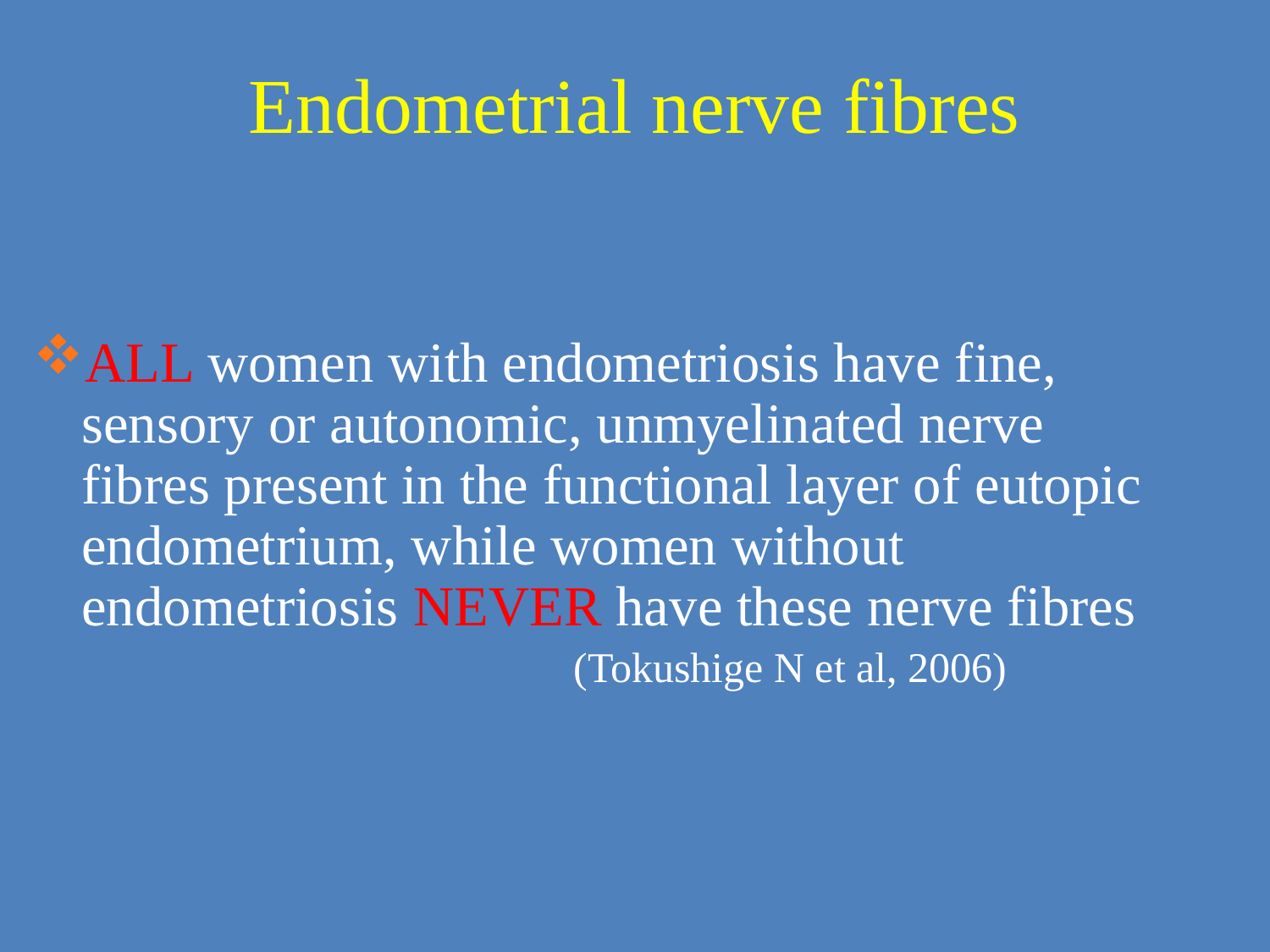

# Endometrial nerve fibres

ALL women with endometriosis have fine, 		sensory or autonomic, unmyelinated nerve 		fibres present in the functional layer of eutopic 	endometrium, while women without			endometriosis NEVER have these nerve fibres
 				(Tokushige N et al, 2006)